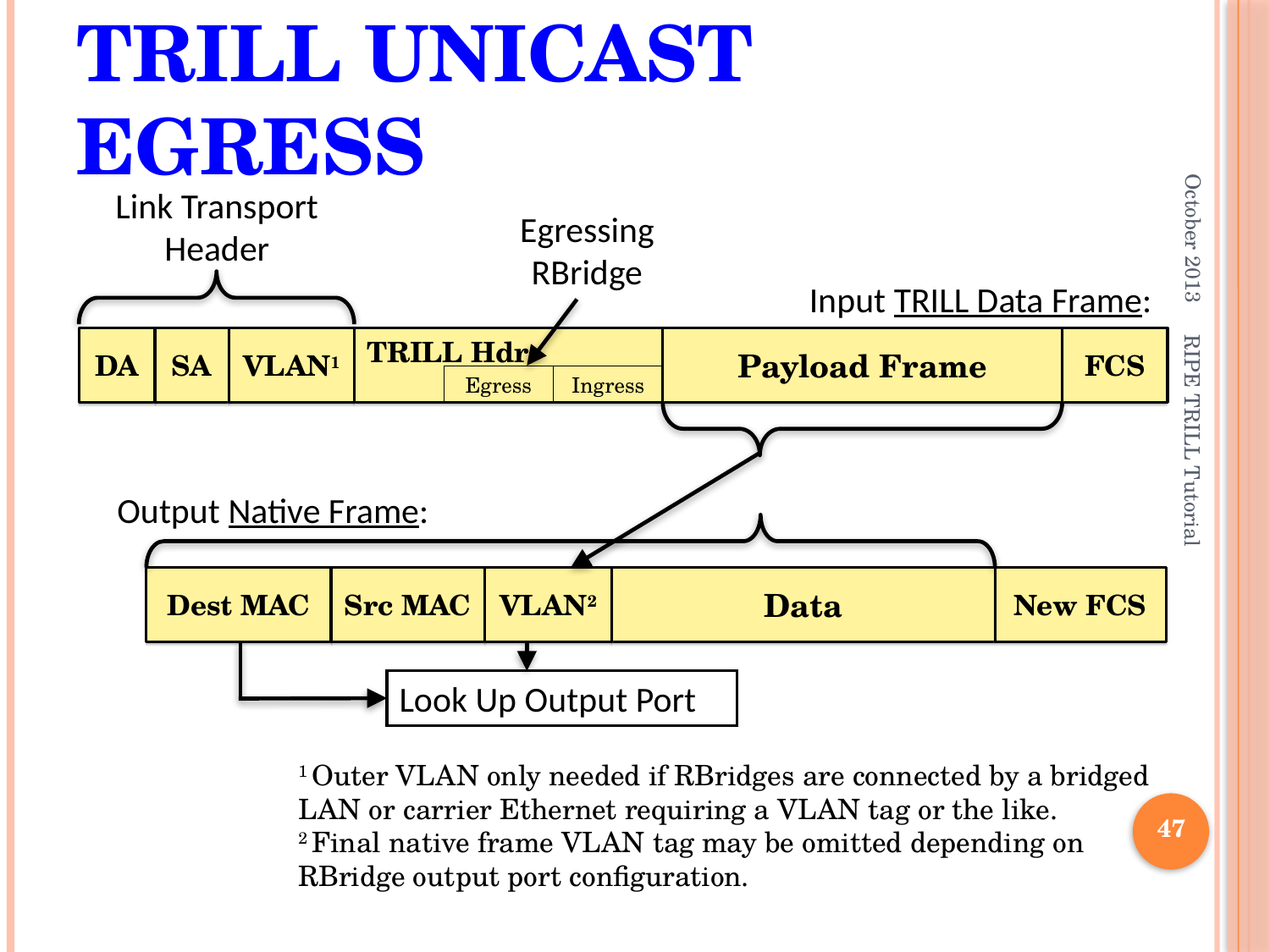

# TRILL Unicast Egress

October 2013

Link Transport Header
Egressing
RBridge

Input TRILL Data Frame:
DA
SA
VLAN1
TRILL Hdr
Payload Frame
FCS
Egress
Ingress
Output Native Frame:
RIPE TRILL Tutorial
Dest MAC
Src MAC
VLAN2
Data
New FCS
Look Up Output Port
1 Outer VLAN only needed if RBridges are connected by a bridged LAN or carrier Ethernet requiring a VLAN tag or the like.
2 Final native frame VLAN tag may be omitted depending on RBridge output port configuration.
47